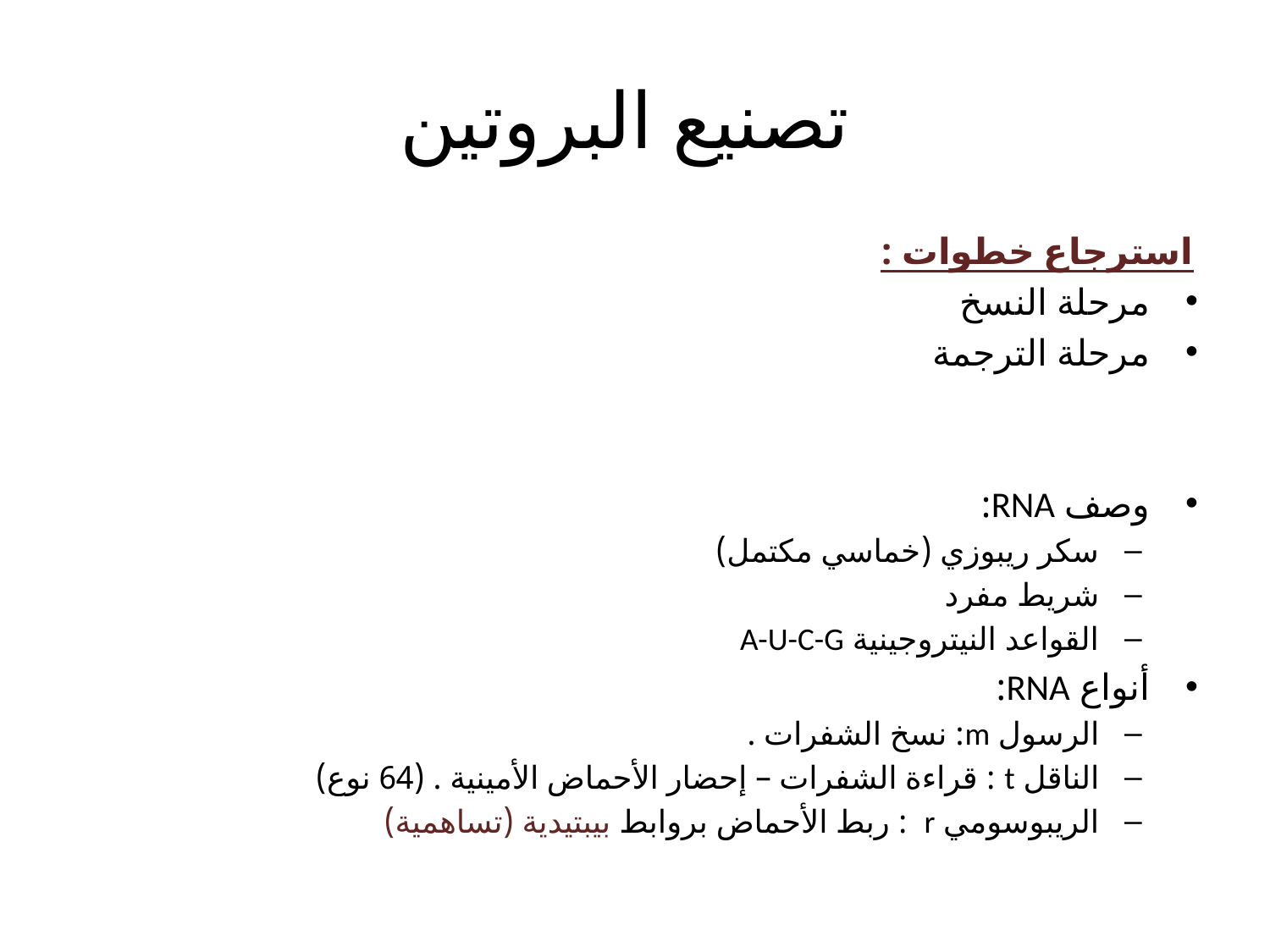

# تصنيع البروتين
استرجاع خطوات :
مرحلة النسخ
مرحلة الترجمة

وصف RNA:
سكر ريبوزي (خماسي مكتمل)
شريط مفرد
القواعد النيتروجينية A-U-C-G
أنواع RNA:
الرسول m: نسخ الشفرات .
الناقل t : قراءة الشفرات – إحضار الأحماض الأمينية . (64 نوع)
الريبوسومي r  : ربط الأحماض بروابط بيبتيدية (تساهمية)